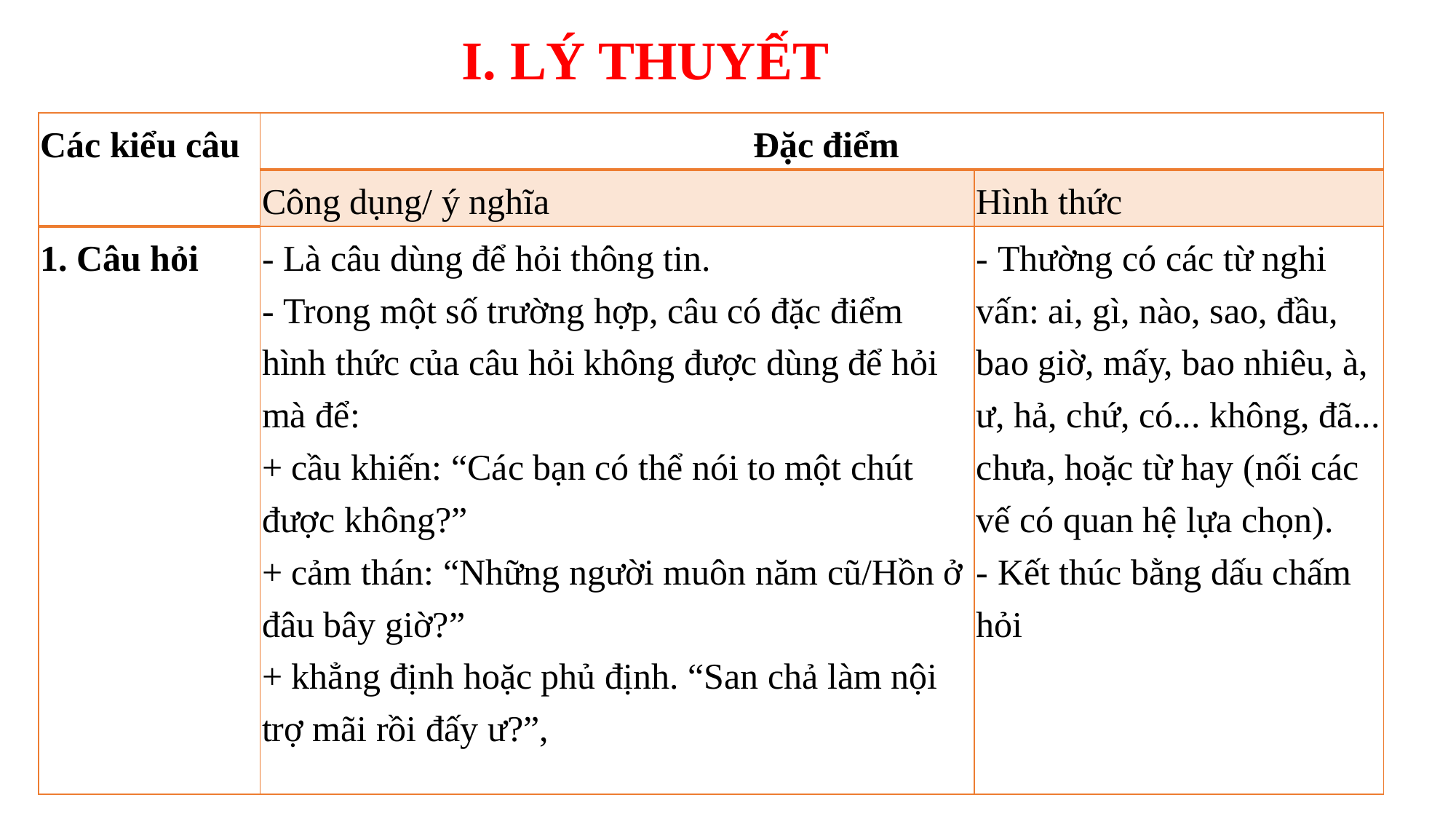

I. LÝ THUYẾT
| Các kiểu câu | Đặc điểm |  |
| --- | --- | --- |
|  | Công dụng/ ý nghĩa | Hình thức |
| 1. Câu hỏi | - Là câu dùng để hỏi thông tin. - Trong một số trường hợp, câu có đặc điểm hình thức của câu hỏi không được dùng để hỏi mà để: + cầu khiến: “Các bạn có thể nói to một chút được không?” + cảm thán: “Những người muôn năm cũ/Hồn ở đâu bây giờ?” + khẳng định hoặc phủ định. “San chả làm nội trợ mãi rồi đấy ư?”, | - Thường có các từ nghi vấn: ai, gì, nào, sao, đầu, bao giờ, mấy, bao nhiêu, à, ư, hả, chứ, có... không, đã... chưa, hoặc từ hay (nối các vế có quan hệ lựa chọn). - Kết thúc bằng dấu chấm hỏi |